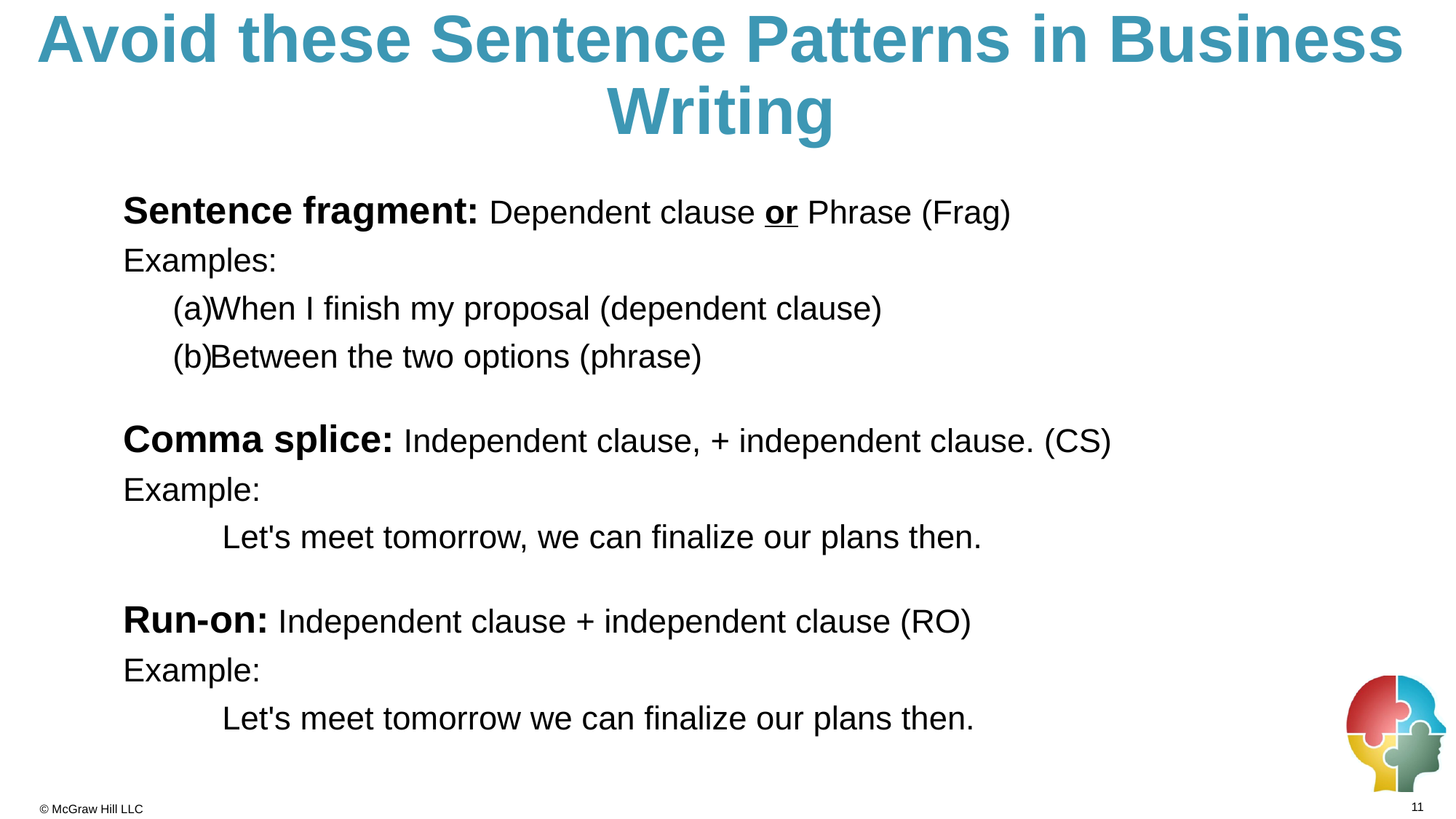

# Avoid these Sentence Patterns in Business Writing
Sentence fragment: Dependent clause or Phrase (Frag)
Examples:
When I finish my proposal (dependent clause)
Between the two options (phrase)
Comma splice: Independent clause, + independent clause. (CS)
Example:
Let's meet tomorrow, we can finalize our plans then.
Run-on: Independent clause + independent clause (RO)
Example:
Let's meet tomorrow we can finalize our plans then.
11